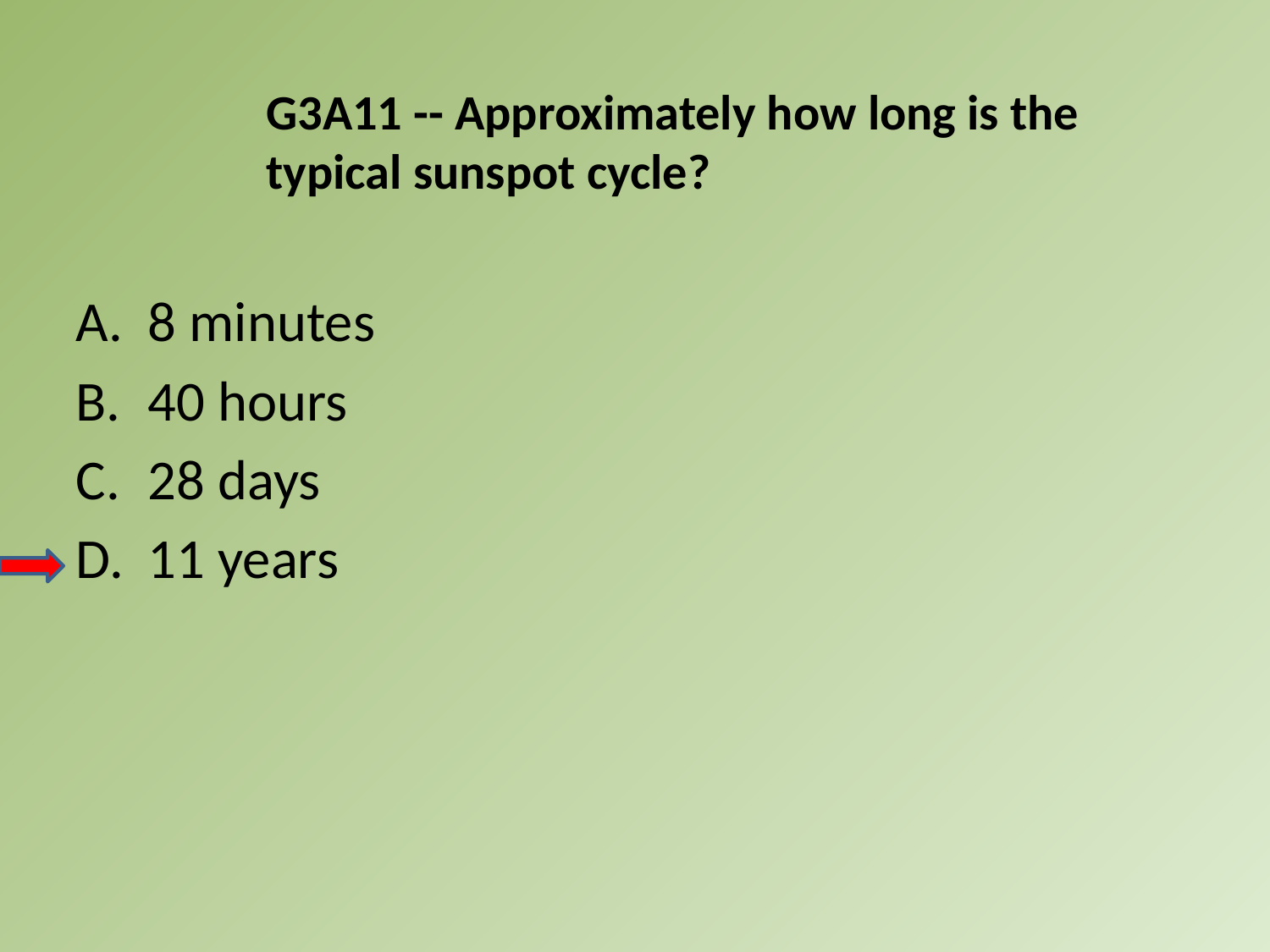

G3A11 -- Approximately how long is the typical sunspot cycle?
A.	8 minutes
B.	40 hours
C.	28 days
D.	11 years